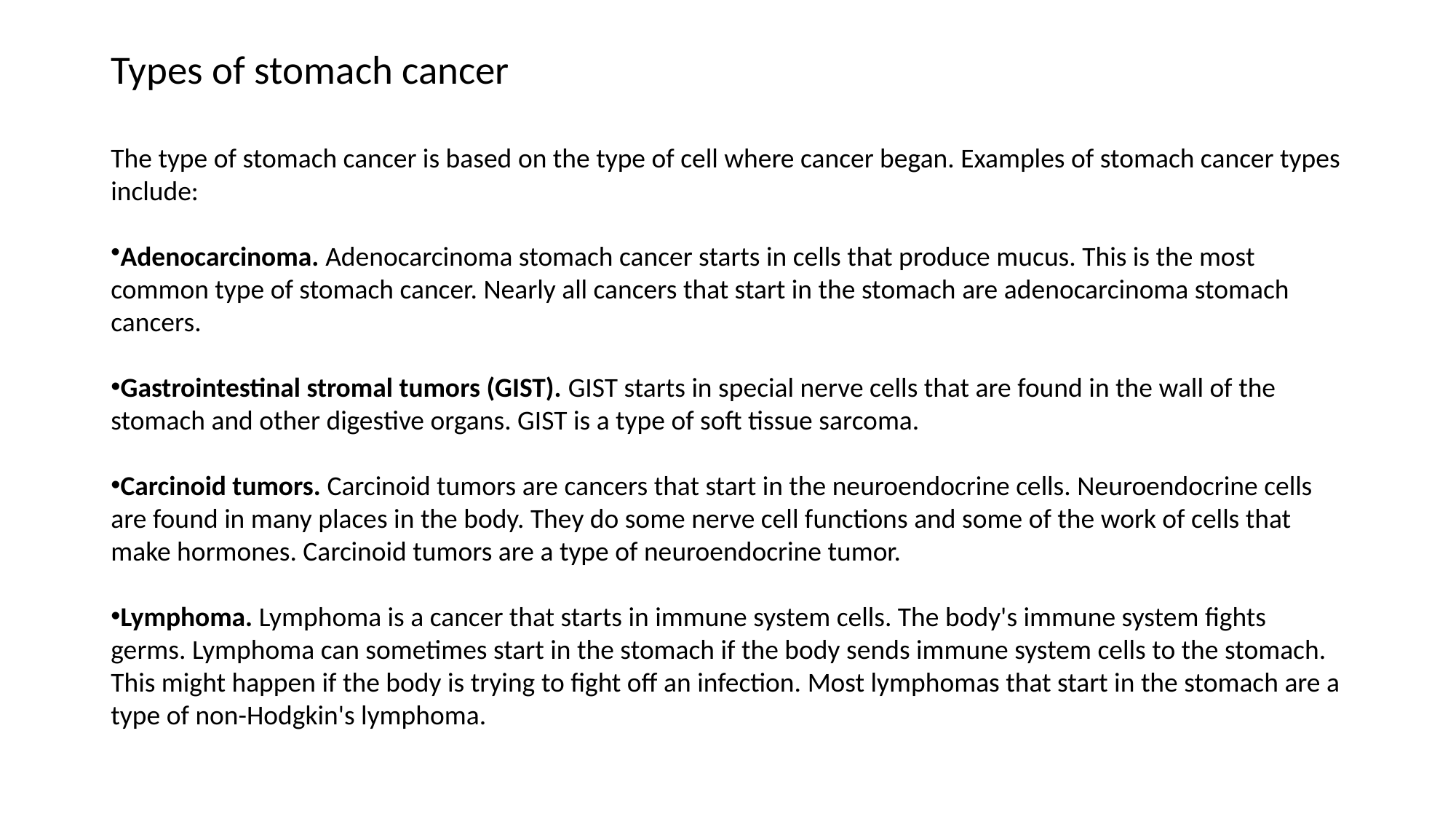

# Types of stomach cancer
The type of stomach cancer is based on the type of cell where cancer began. Examples of stomach cancer types include:

Adenocarcinoma. Adenocarcinoma stomach cancer starts in cells that produce mucus. This is the most common type of stomach cancer. Nearly all cancers that start in the stomach are adenocarcinoma stomach cancers.

Gastrointestinal stromal tumors (GIST). GIST starts in special nerve cells that are found in the wall of the stomach and other digestive organs. GIST is a type of soft tissue sarcoma.

Carcinoid tumors. Carcinoid tumors are cancers that start in the neuroendocrine cells. Neuroendocrine cells are found in many places in the body. They do some nerve cell functions and some of the work of cells that make hormones. Carcinoid tumors are a type of neuroendocrine tumor.

Lymphoma. Lymphoma is a cancer that starts in immune system cells. The body's immune system fights germs. Lymphoma can sometimes start in the stomach if the body sends immune system cells to the stomach. This might happen if the body is trying to fight off an infection. Most lymphomas that start in the stomach are a type of non-Hodgkin's lymphoma.